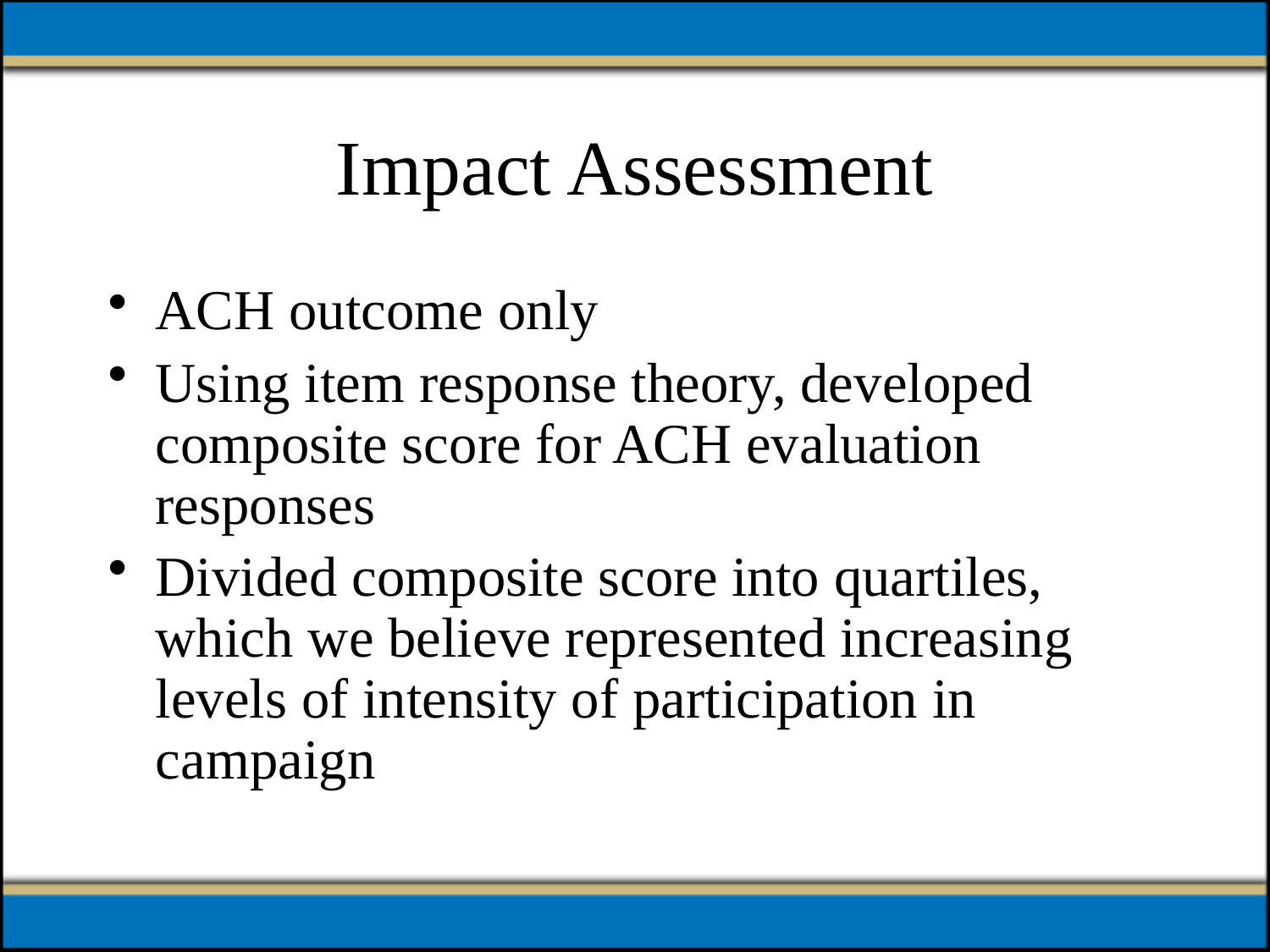

# Impact Assessment
ACH outcome only
Using item response theory, developed composite score for ACH evaluation responses
Divided composite score into quartiles, which we believe represented increasing levels of intensity of participation in campaign